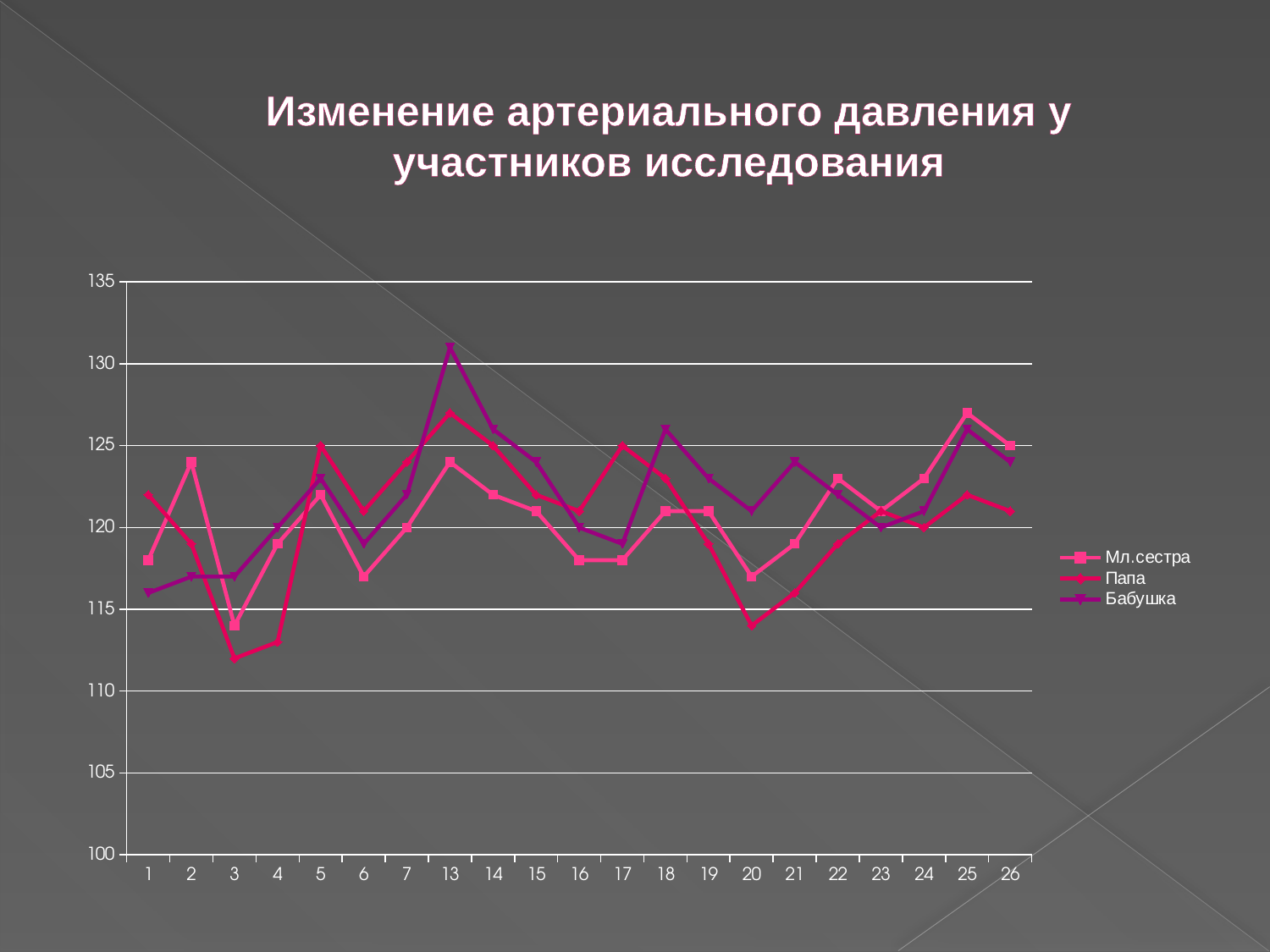

# Изменение артериального давления у участников исследования

### Chart

| Category | Мл.сестра | Папа | Бабушка |
|---|---|---|---|
| 1 | 118.0 | 122.0 | 116.0 |
| 2 | 124.0 | 119.0 | 117.0 |
| 3 | 114.0 | 112.0 | 117.0 |
| 4 | 119.0 | 113.0 | 120.0 |
| 5 | 122.0 | 125.0 | 123.0 |
| 6 | 117.0 | 121.0 | 119.0 |
| 7 | 120.0 | 124.0 | 122.0 |
| 13 | 124.0 | 127.0 | 131.0 |
| 14 | 122.0 | 125.0 | 126.0 |
| 15 | 121.0 | 122.0 | 124.0 |
| 16 | 118.0 | 121.0 | 120.0 |
| 17 | 118.0 | 125.0 | 119.0 |
| 18 | 121.0 | 123.0 | 126.0 |
| 19 | 121.0 | 119.0 | 123.0 |
| 20 | 117.0 | 114.0 | 121.0 |
| 21 | 119.0 | 116.0 | 124.0 |
| 22 | 123.0 | 119.0 | 122.0 |
| 23 | 121.0 | 121.0 | 120.0 |
| 24 | 123.0 | 120.0 | 121.0 |
| 25 | 127.0 | 122.0 | 126.0 |
| 26 | 125.0 | 121.0 | 124.0 |